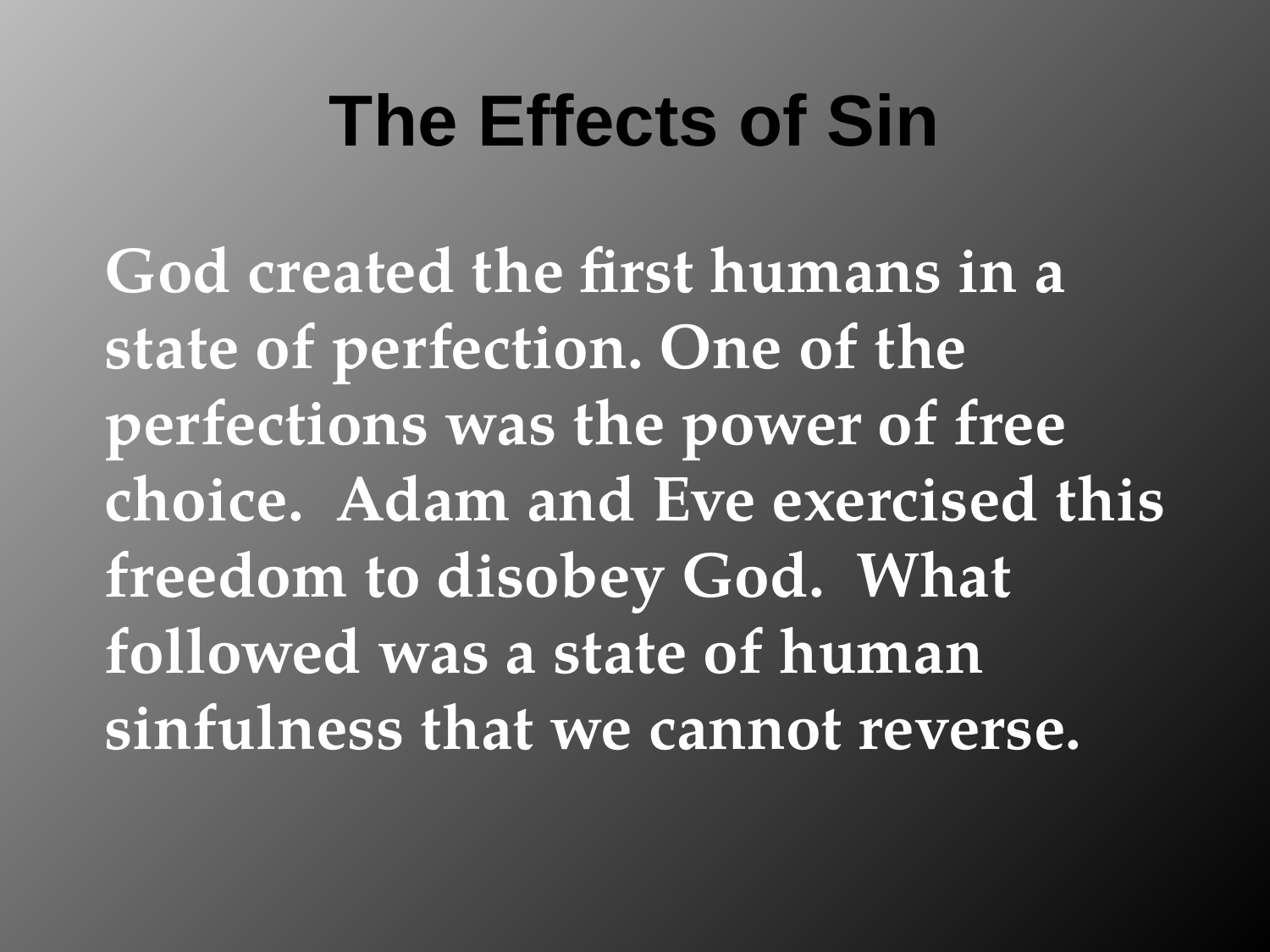

# The Effects of Sin
God created the first humans in a state of perfection. One of the perfections was the power of free choice.  Adam and Eve exercised this freedom to disobey God.  What followed was a state of human sinfulness that we cannot reverse.